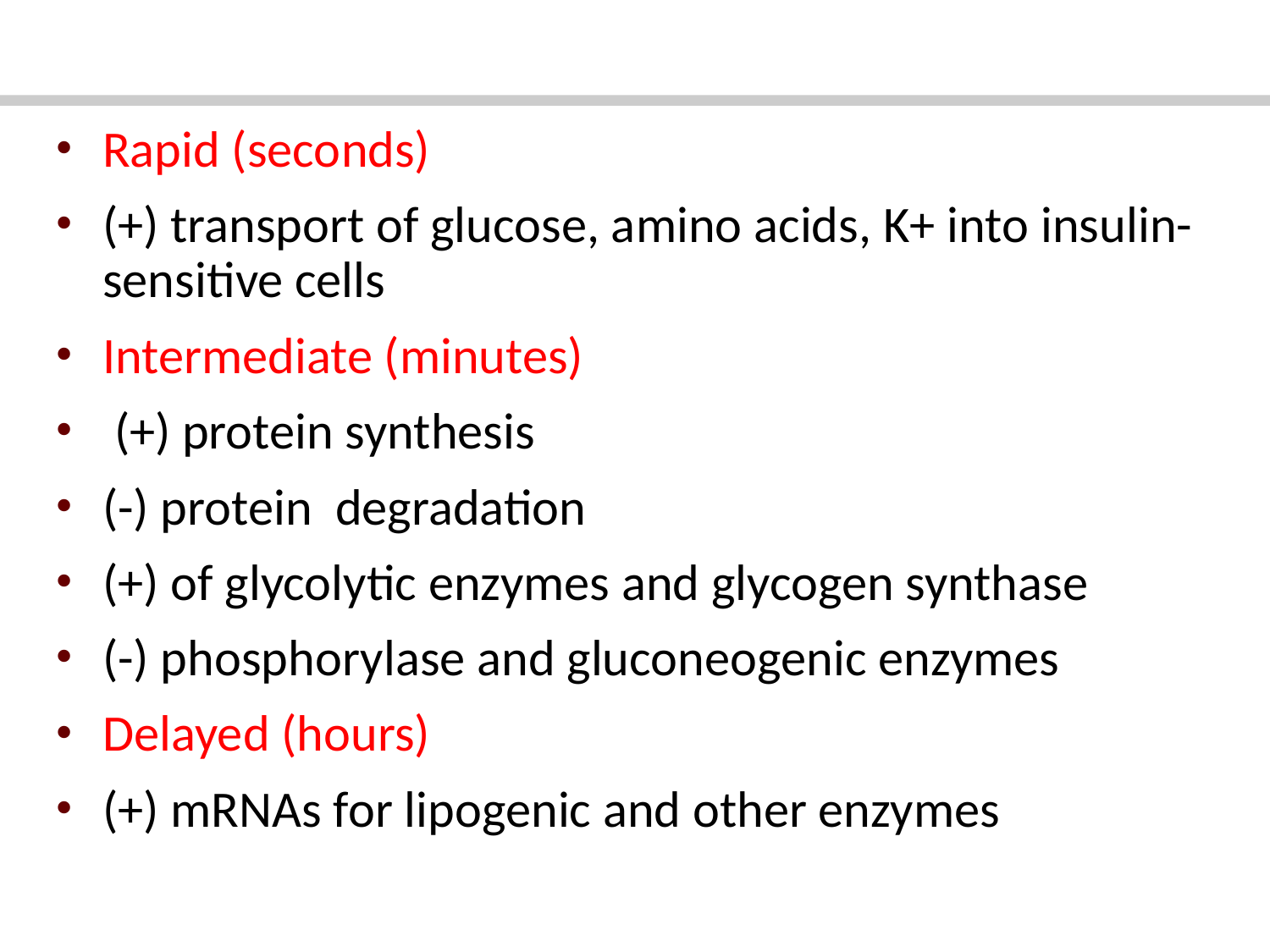

#
Rapid (seconds)
(+) transport of glucose, amino acids, K+ into insulin-sensitive cells
Intermediate (minutes)
 (+) protein synthesis
(-) protein  degradation
(+) of glycolytic enzymes and glycogen synthase
(-) phosphorylase and gluconeogenic enzymes
Delayed (hours)
(+) mRNAs for lipogenic and other enzymes